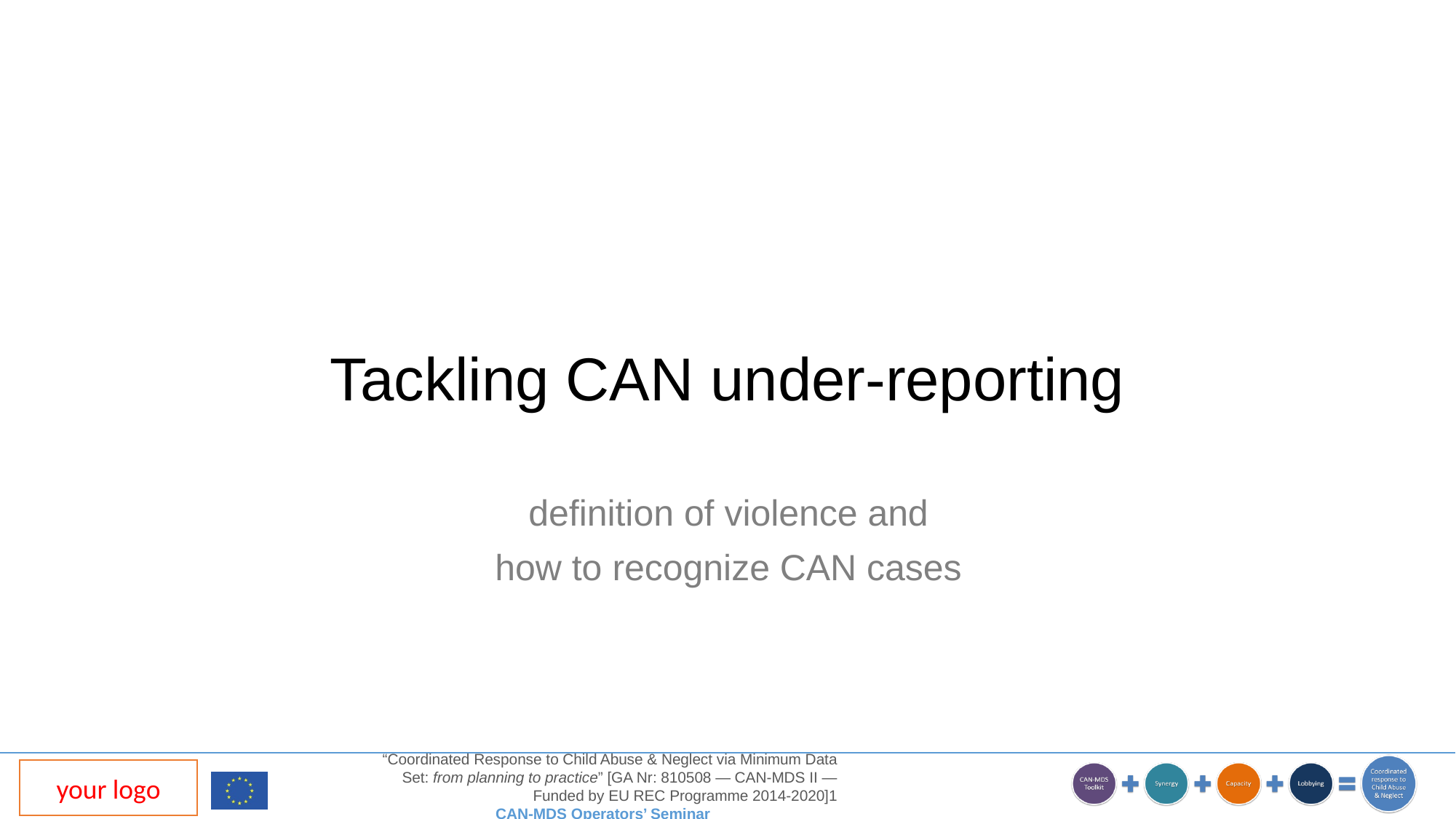

# Tackling CAN under-reporting

definition of violence and
how to recognize CAN cases